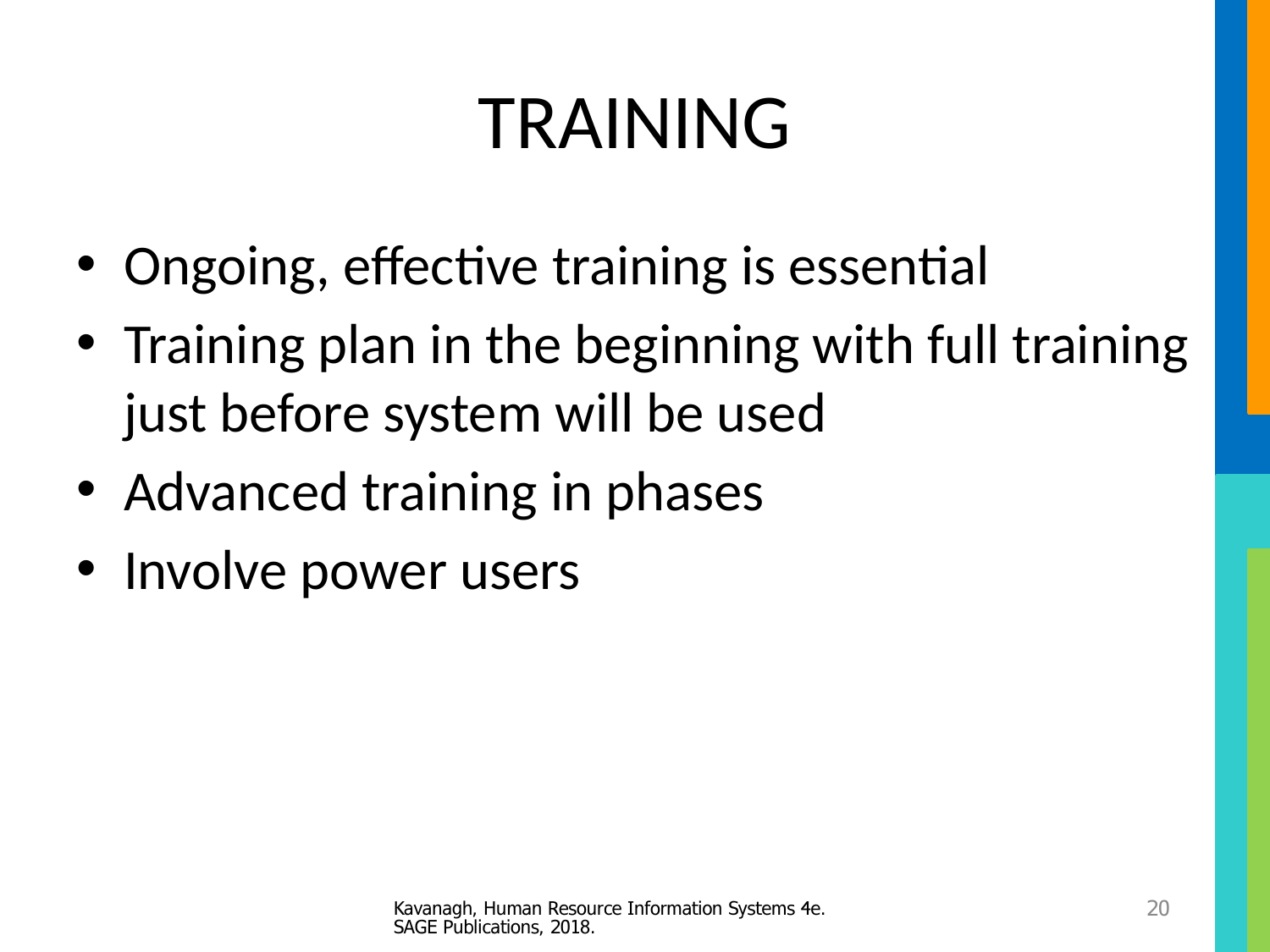

# TRAINING
Ongoing, effective training is essential
Training plan in the beginning with full training just before system will be used
Advanced training in phases
Involve power users
Kavanagh, Human Resource Information Systems 4e. SAGE Publications, 2018.
20